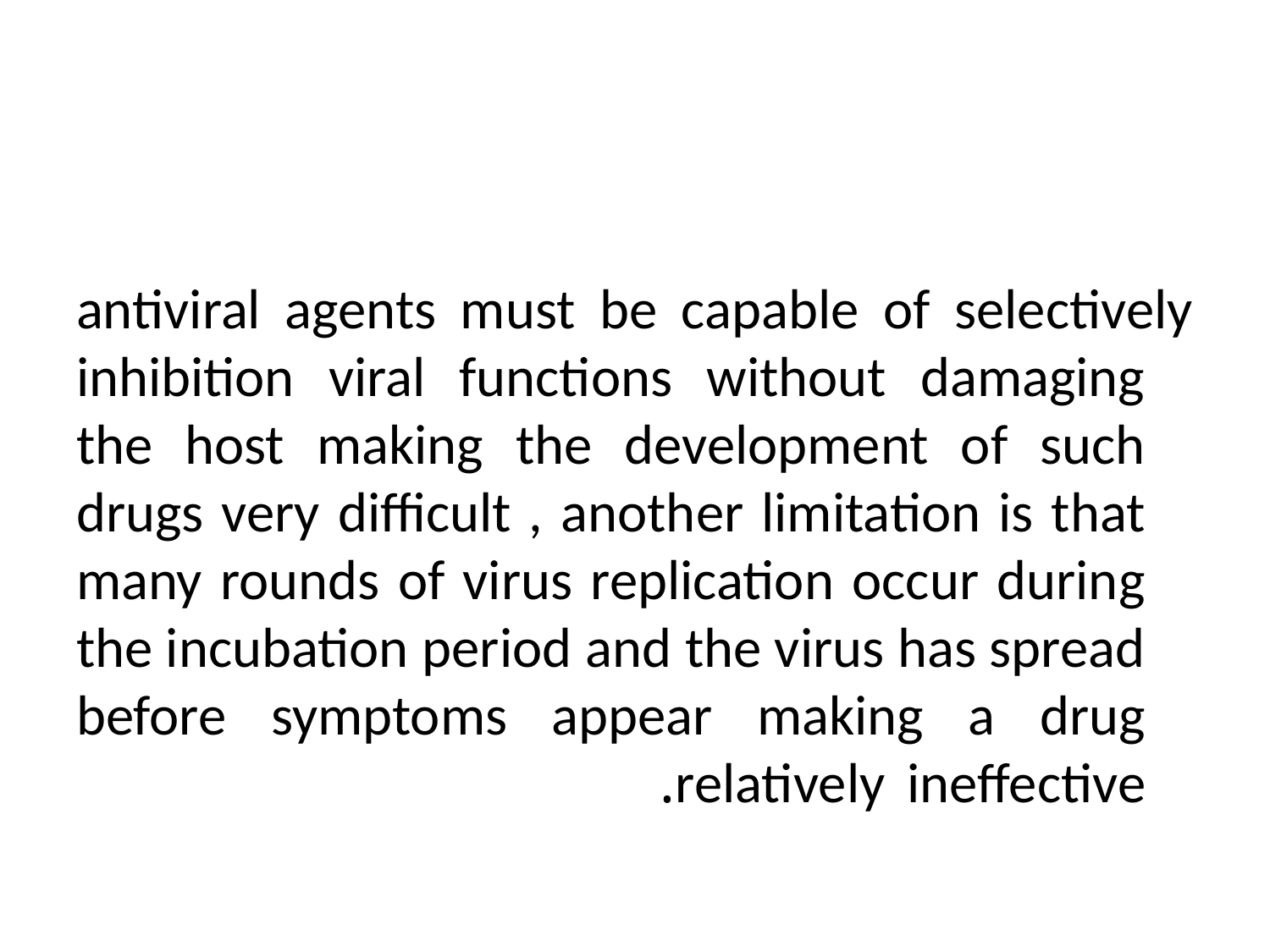

antiviral agents must be capable of selectively inhibition viral functions without damaging the host making the development of such drugs very difficult , another limitation is that many rounds of virus replication occur during the incubation period and the virus has spread before symptoms appear making a drug relatively ineffective.